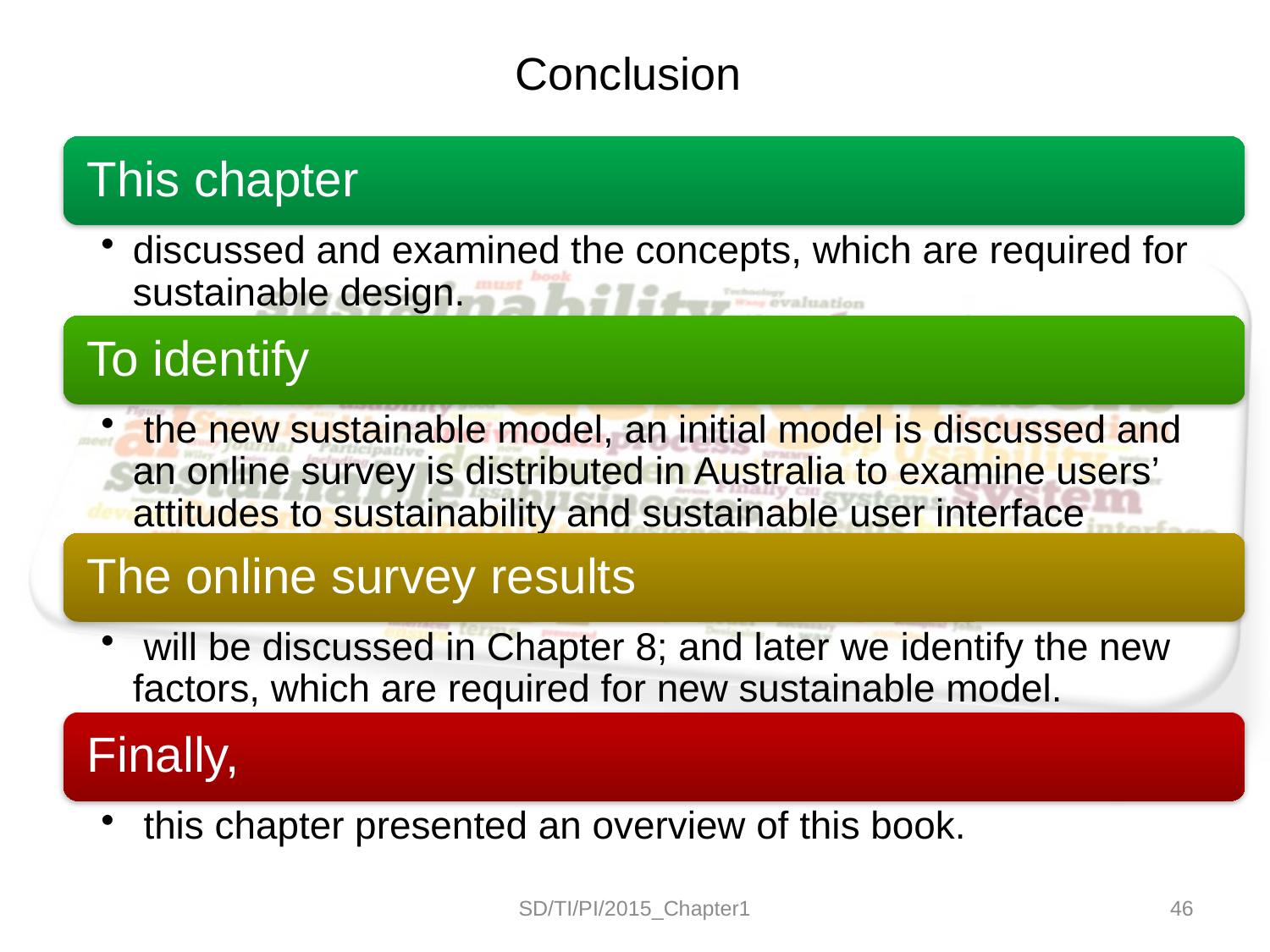

# Conclusion
This chapter
discussed and examined the concepts, which are required for sustainable design.
To identify
 the new sustainable model, an initial model is discussed and an online survey is distributed in Australia to examine users’ attitudes to sustainability and sustainable user interface design.
The online survey results
 will be discussed in Chapter 8; and later we identify the new factors, which are required for new sustainable model.
Finally,
 this chapter presented an overview of this book.
SD/TI/PI/2015_Chapter1
46